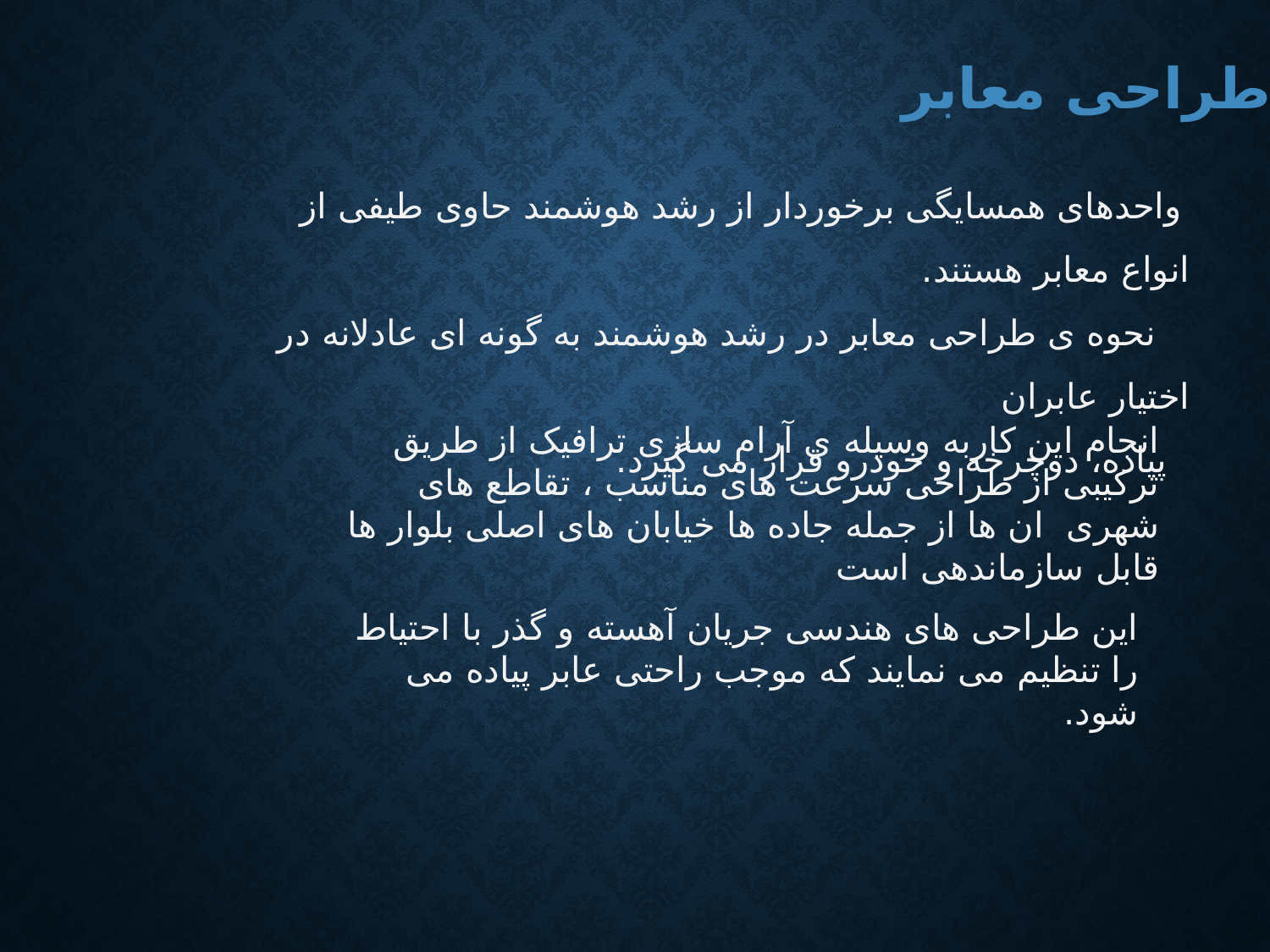

طراحی معابر
 واحدهای همسایگی برخوردار از رشد هوشمند حاوی طیفی از انواع معابر هستند.
   نحوه ی طراحی معابر در رشد هوشمند به گونه ای عادلانه در اختیار عابران
  پیاده، دوچرخه و خودرو قرار می گیرد.

انجام این کاربه وسیله ی آرام سازی ترافیک از طریق ترکیبی از طراحی سرعت های مناسب ، تقاطع های شهری  ان ها از جمله جاده ها خیابان های اصلی بلوار ها قابل سازماندهی است
این طراحی های هندسی جریان آهسته و گذر با احتیاط را تنظیم می نمایند که موجب راحتی عابر پیاده می شود.